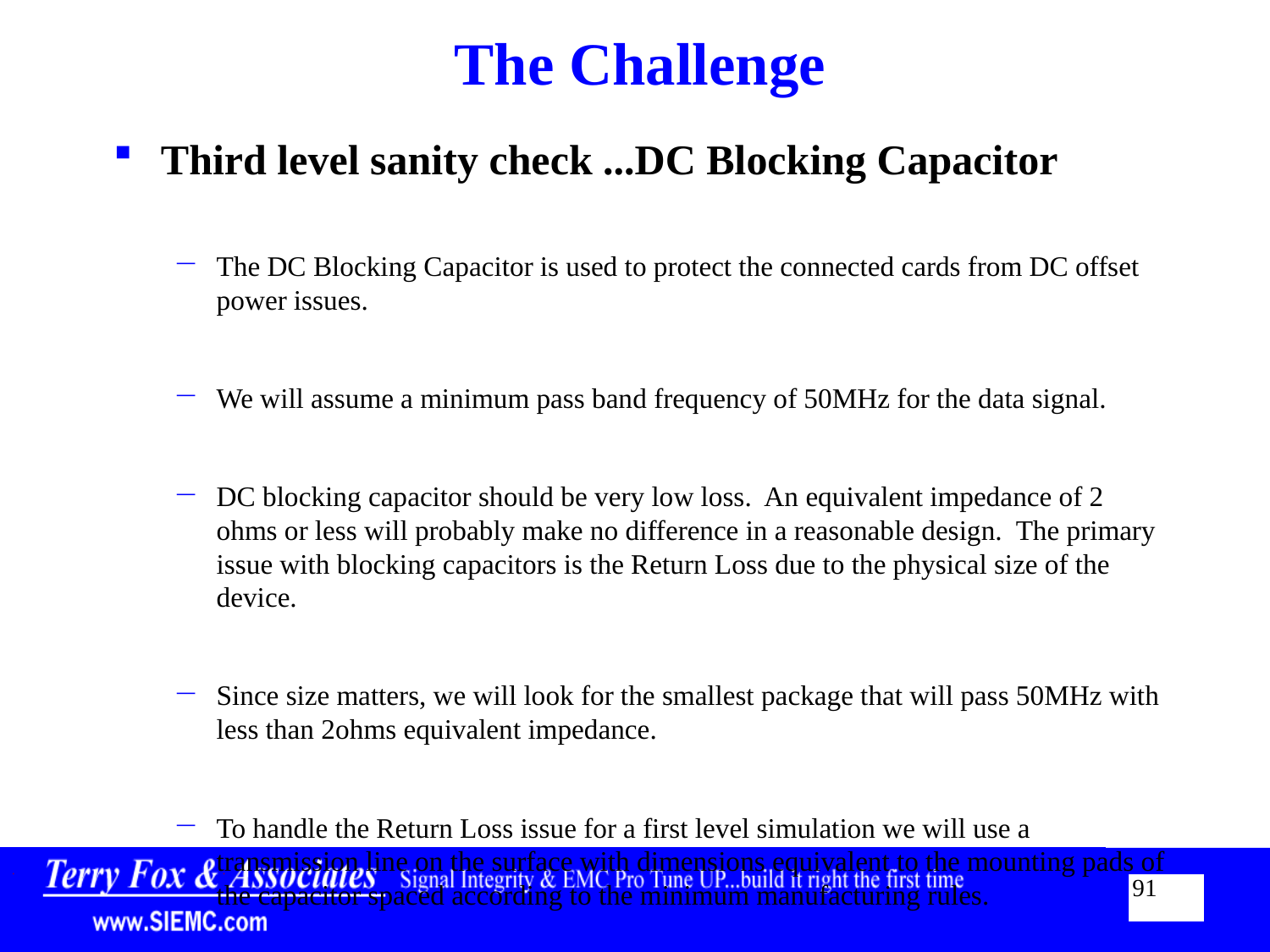

# The Challenge
Third level sanity check ...DC Blocking Capacitor

The DC Blocking Capacitor is used to protect the connected cards from DC offset power issues.

We will assume a minimum pass band frequency of 50MHz for the data signal.

DC blocking capacitor should be very low loss.  An equivalent impedance of 2 ohms or less will probably make no difference in a reasonable design.  The primary issue with blocking capacitors is the Return Loss due to the physical size of the device.

Since size matters, we will look for the smallest package that will pass 50MHz with less than 2ohms equivalent impedance.

To handle the Return Loss issue for a first level simulation we will use a transmission line on the surface with dimensions equivalent to the mounting pads of the capacitor spaced according to the minimum manufacturing rules.
91